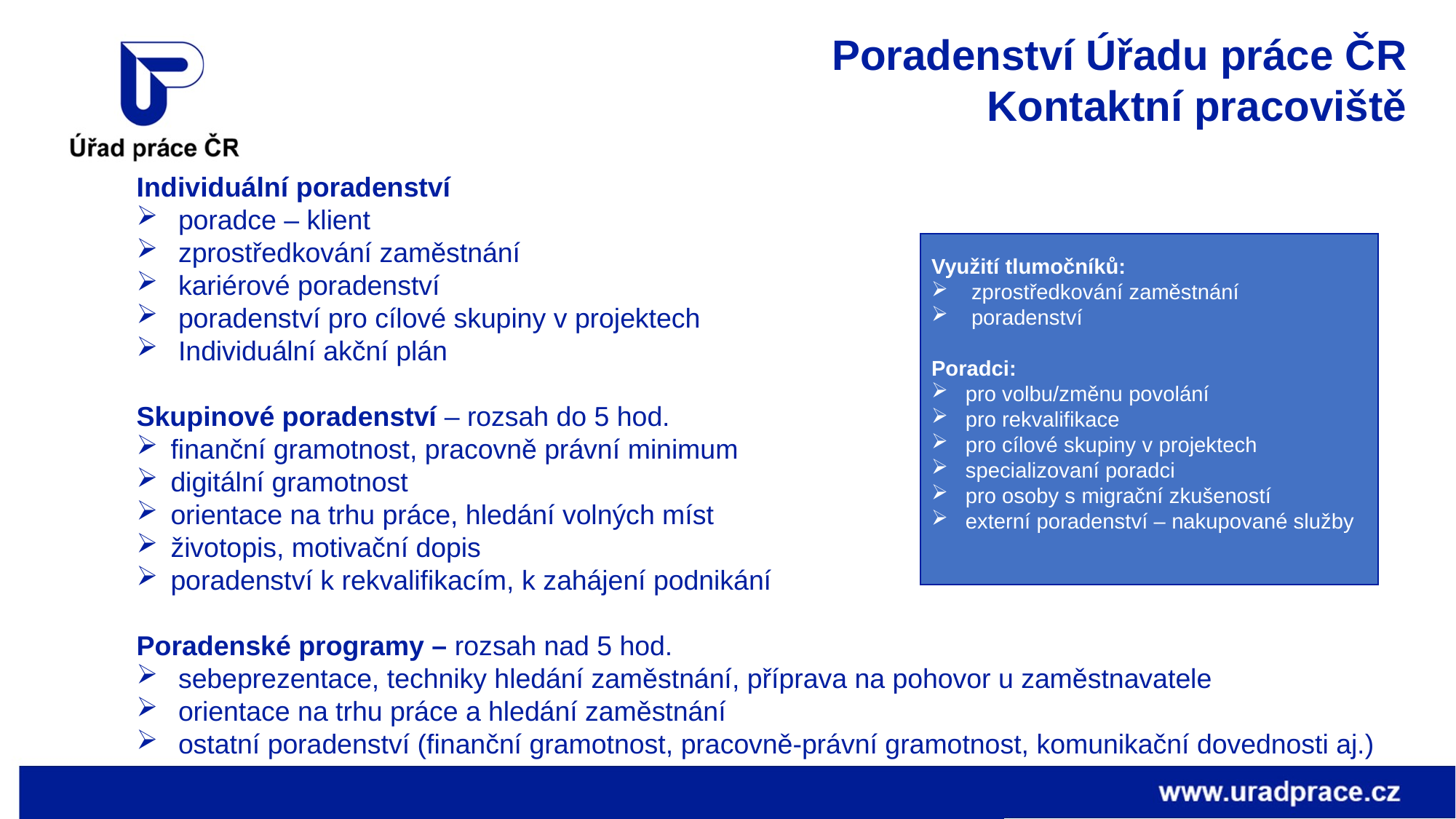

Poradenství Úřadu práce ČR
Kontaktní pracoviště
Individuální poradenství
 poradce – klient
 zprostředkování zaměstnání
 kariérové poradenství
 poradenství pro cílové skupiny v projektech
 Individuální akční plán

Skupinové poradenství – rozsah do 5 hod.
finanční gramotnost, pracovně právní minimum
digitální gramotnost
orientace na trhu práce, hledání volných míst
životopis, motivační dopis
poradenství k rekvalifikacím, k zahájení podnikání

Poradenské programy – rozsah nad 5 hod.
 sebeprezentace, techniky hledání zaměstnání, příprava na pohovor u zaměstnavatele
 orientace na trhu práce a hledání zaměstnání
 ostatní poradenství (finanční gramotnost, pracovně-právní gramotnost, komunikační dovednosti aj.)
Využití tlumočníků:
 zprostředkování zaměstnání
 poradenství

Poradci:
pro volbu/změnu povolání
pro rekvalifikace
pro cílové skupiny v projektech
specializovaní poradci
pro osoby s migrační zkušeností
externí poradenství – nakupované služby